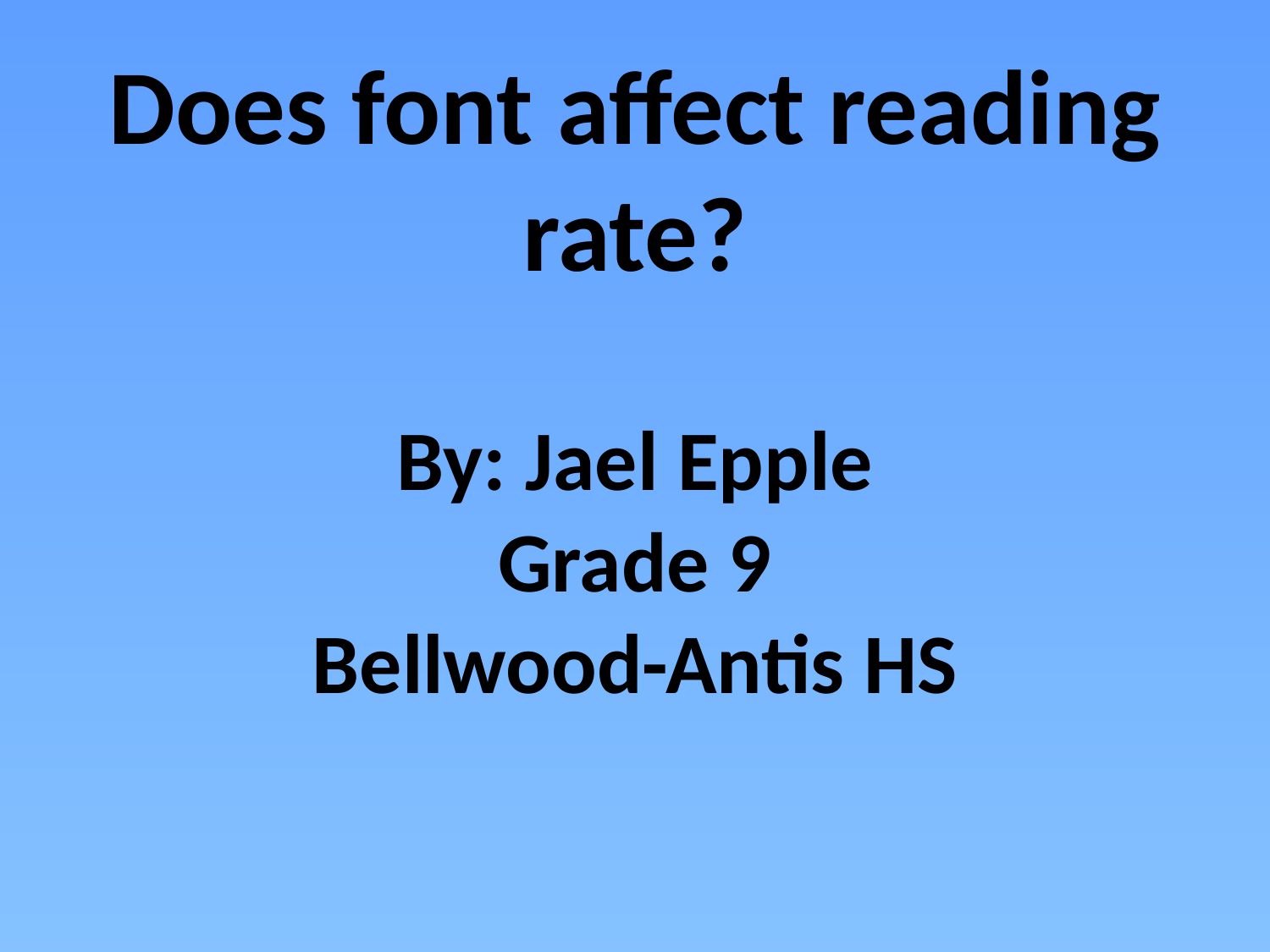

Does font affect reading rate?

By: Jael Epple
Grade 9
Bellwood-Antis HS